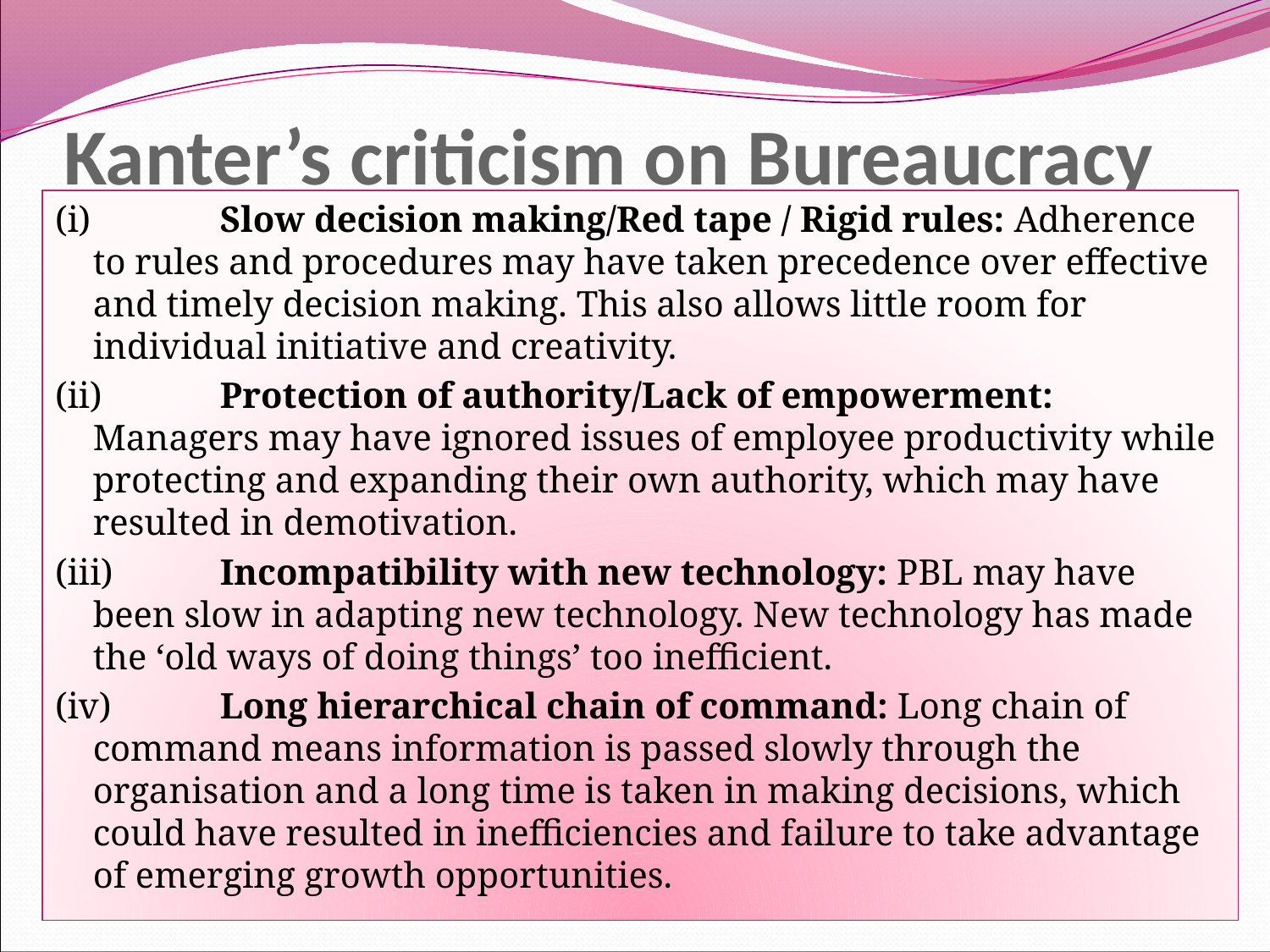

# Kanter’s criticism on Bureaucracy
(i) 	Slow decision making/Red tape / Rigid rules: Adherence to rules and procedures may have taken precedence over effective and timely decision making. This also allows little room for individual initiative and creativity.
(ii) 	Protection of authority/Lack of empowerment: Managers may have ignored issues of employee productivity while protecting and expanding their own authority, which may have resulted in demotivation.
(iii) 	Incompatibility with new technology: PBL may have been slow in adapting new technology. New technology has made the ‘old ways of doing things’ too inefficient.
(iv)	Long hierarchical chain of command: Long chain of command means information is passed slowly through the organisation and a long time is taken in making decisions, which could have resulted in inefficiencies and failure to take advantage of emerging growth opportunities.